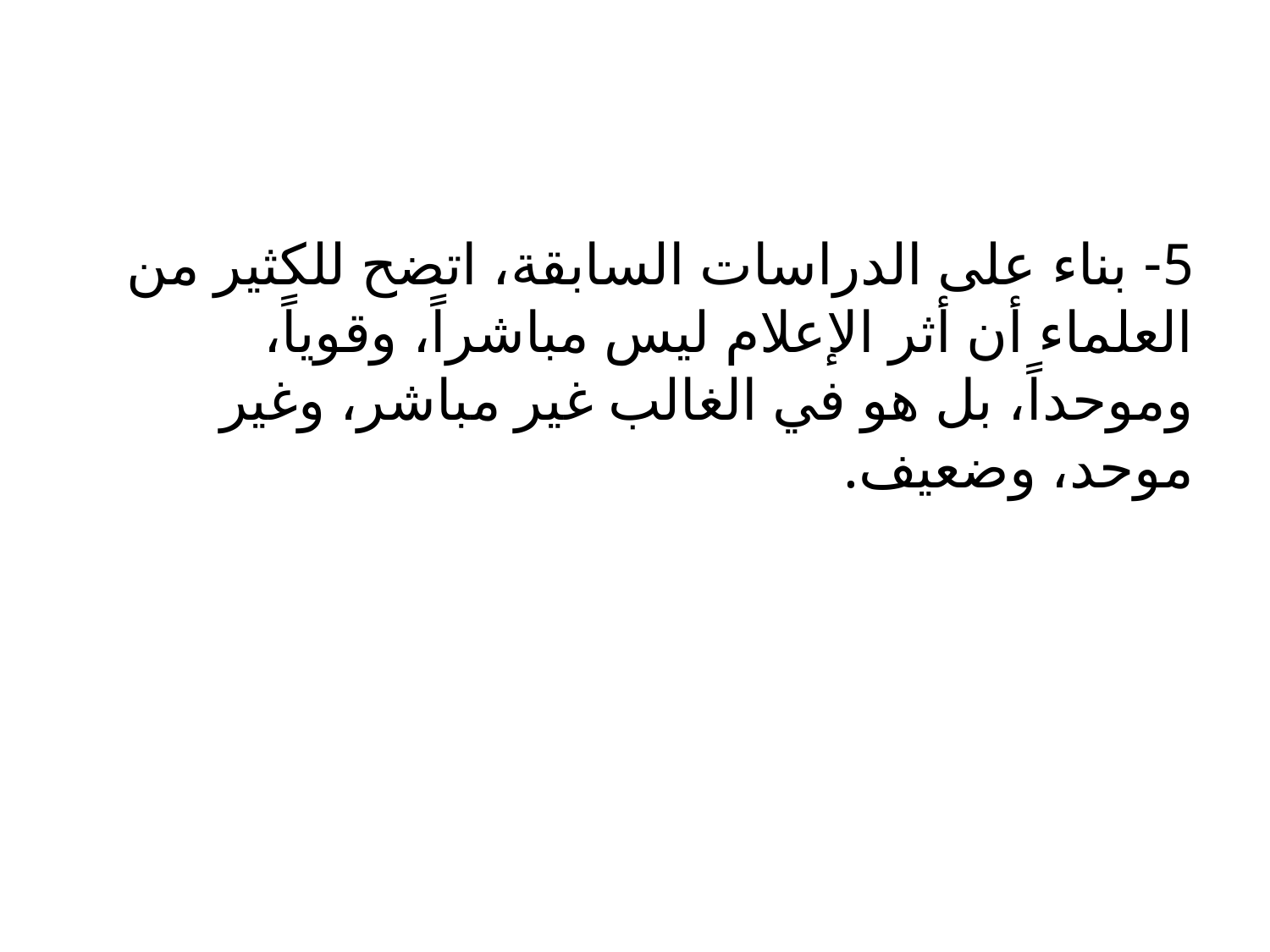

#
5- بناء على الدراسات السابقة، اتضح للكثير من العلماء أن أثر الإعلام ليس مباشراً، وقوياً، وموحداً، بل هو في الغالب غير مباشر، وغير موحد، وضعيف.